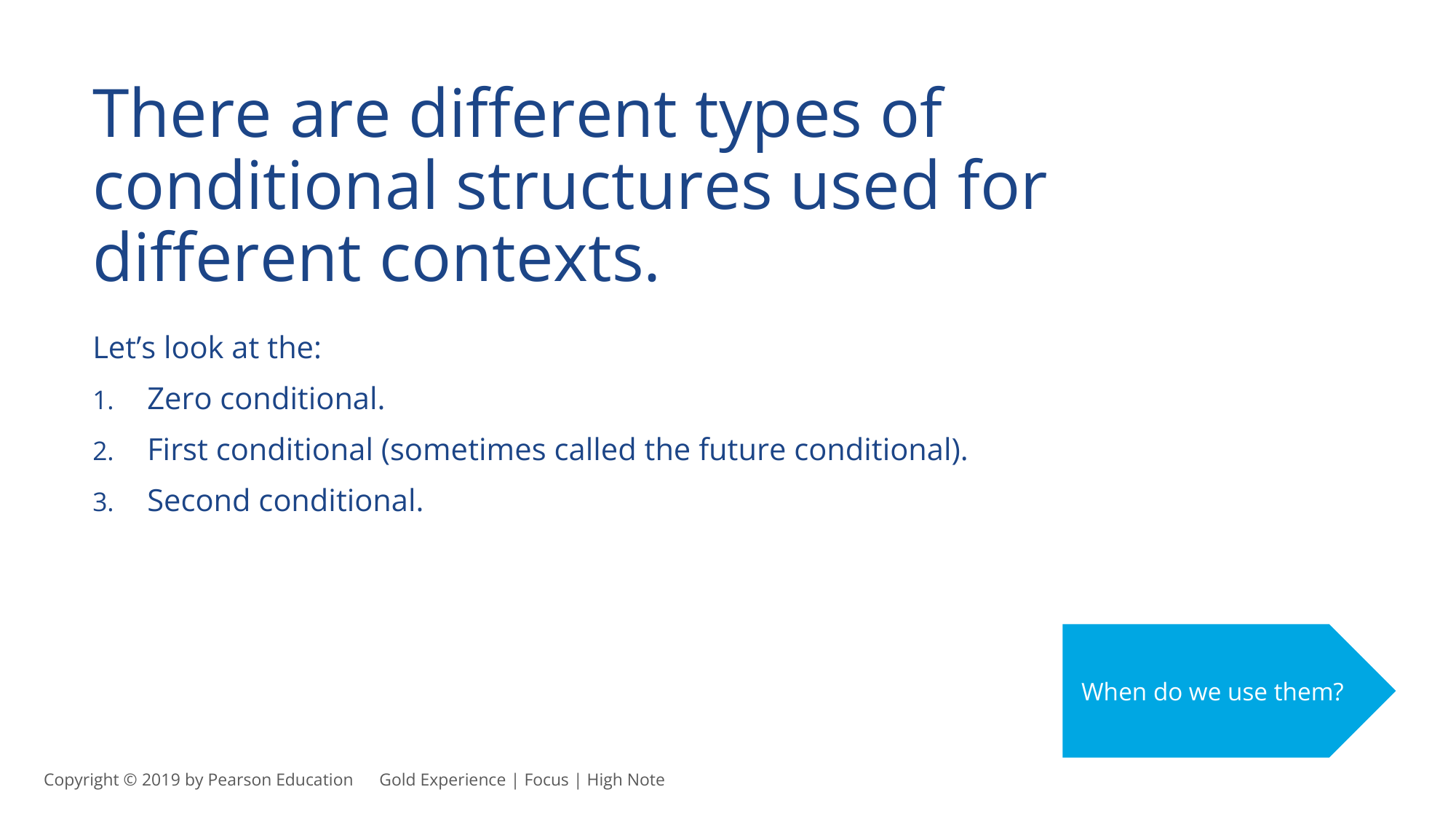

There are different types of conditional structures used for different contexts.
Let’s look at the:
Zero conditional.
First conditional (sometimes called the future conditional).
Second conditional.

When do we use them?
Copyright © 2019 by Pearson Education      Gold Experience | Focus | High Note